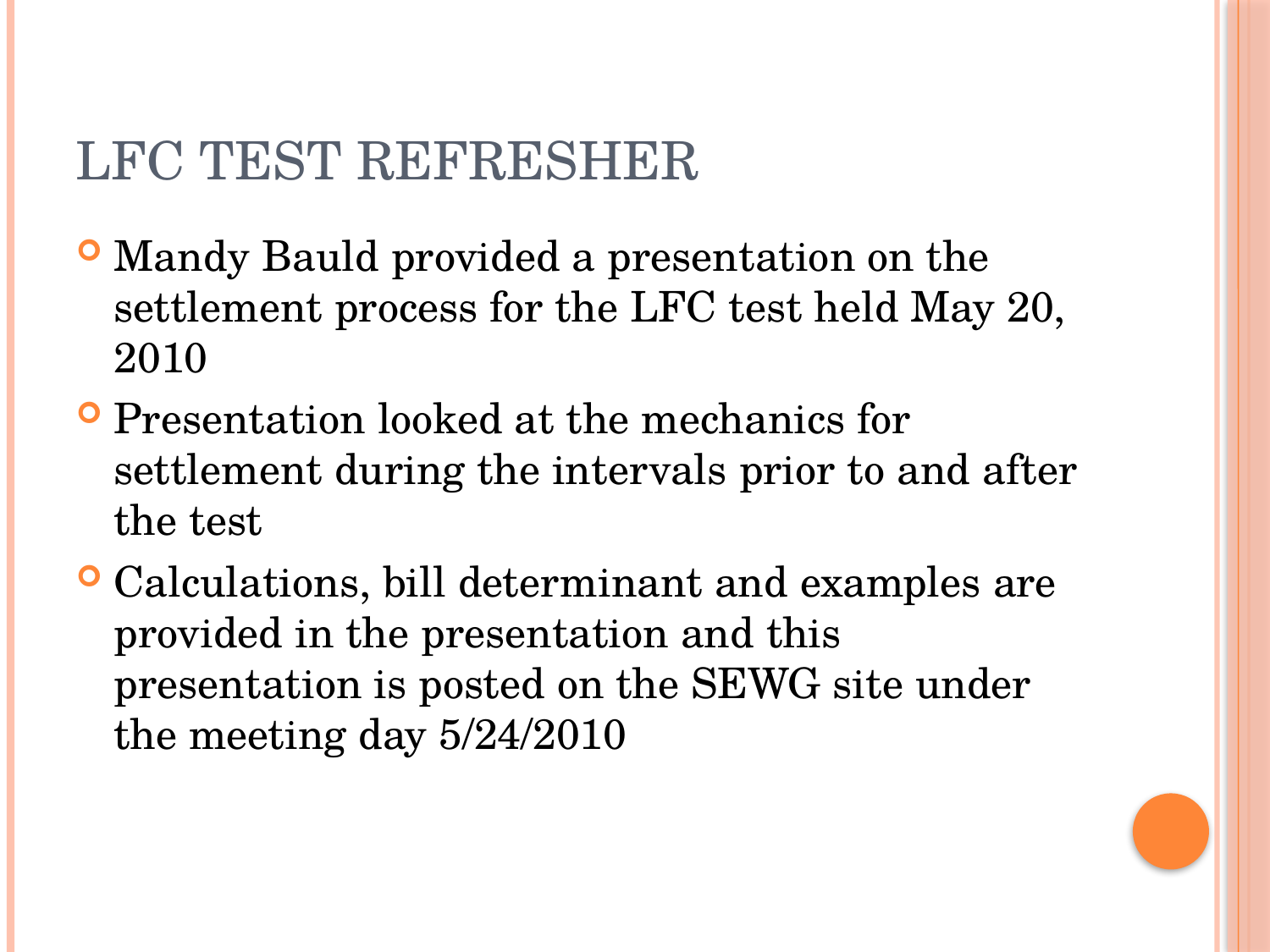

# LFC Test Refresher
Mandy Bauld provided a presentation on the settlement process for the LFC test held May 20, 2010
Presentation looked at the mechanics for settlement during the intervals prior to and after the test
Calculations, bill determinant and examples are provided in the presentation and this presentation is posted on the SEWG site under the meeting day 5/24/2010